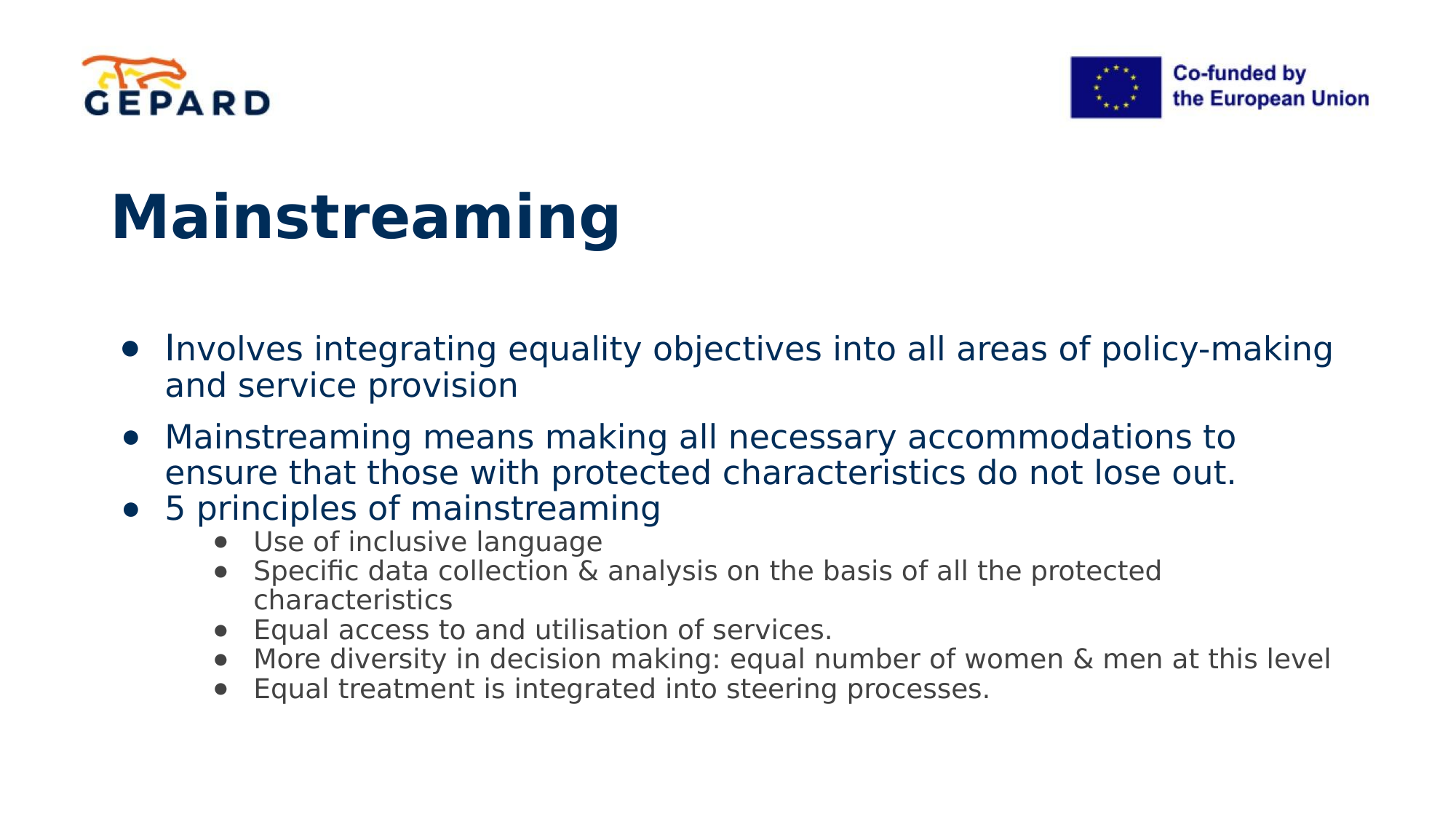

# Mainstreaming
Involves integrating equality objectives into all areas of policy-making and service provision
Mainstreaming means making all necessary accommodations to ensure that those with protected characteristics do not lose out.
5 principles of mainstreaming
Use of inclusive language
Specific data collection & analysis on the basis of all the protected characteristics
Equal access to and utilisation of services.
More diversity in decision making: equal number of women & men at this level
Equal treatment is integrated into steering processes.